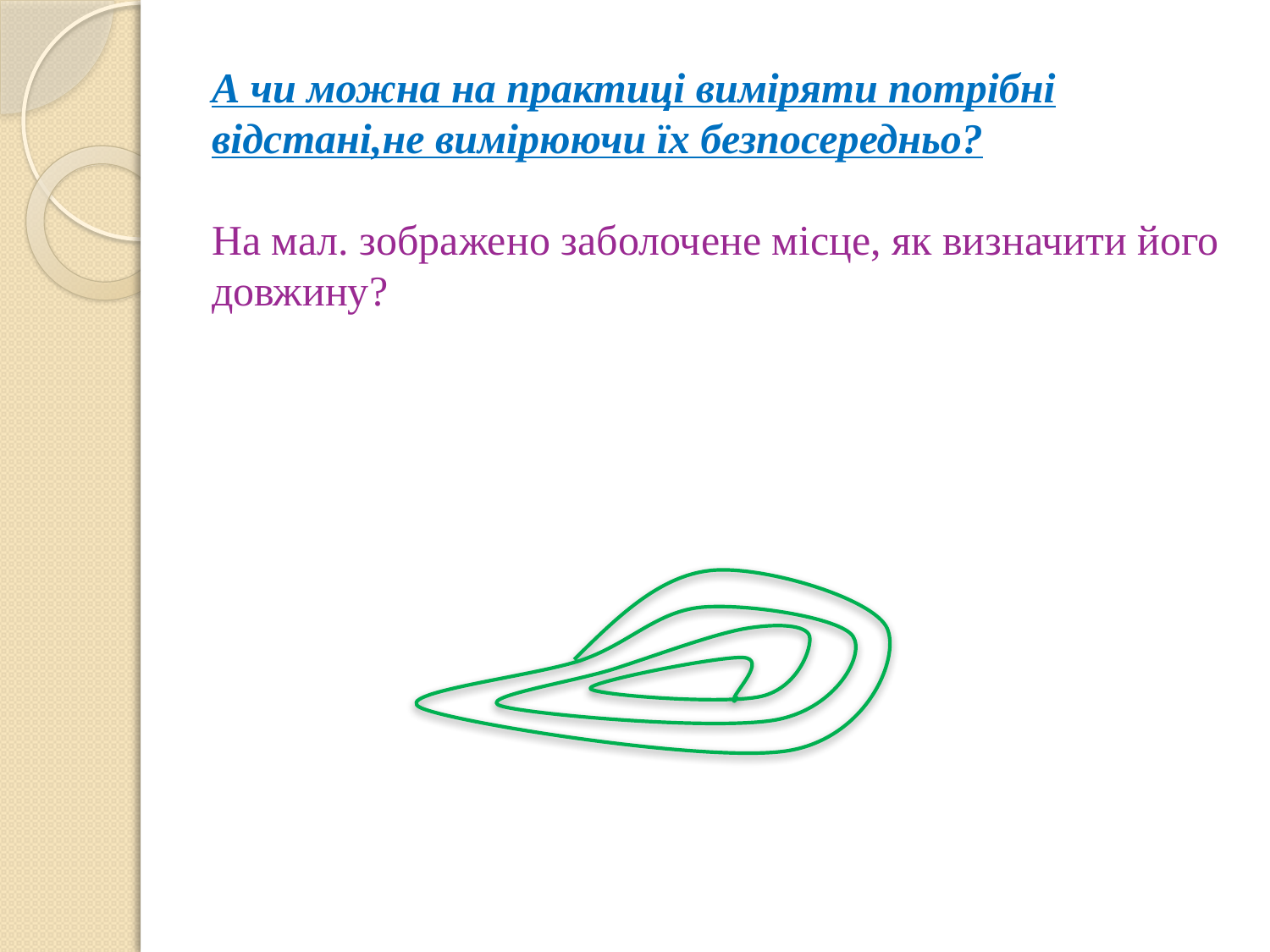

# А чи можна на практиці виміряти потрібні відстані,не вимірюючи їх безпосередньо? На мал. зображено заболочене місце, як визначити його довжину?